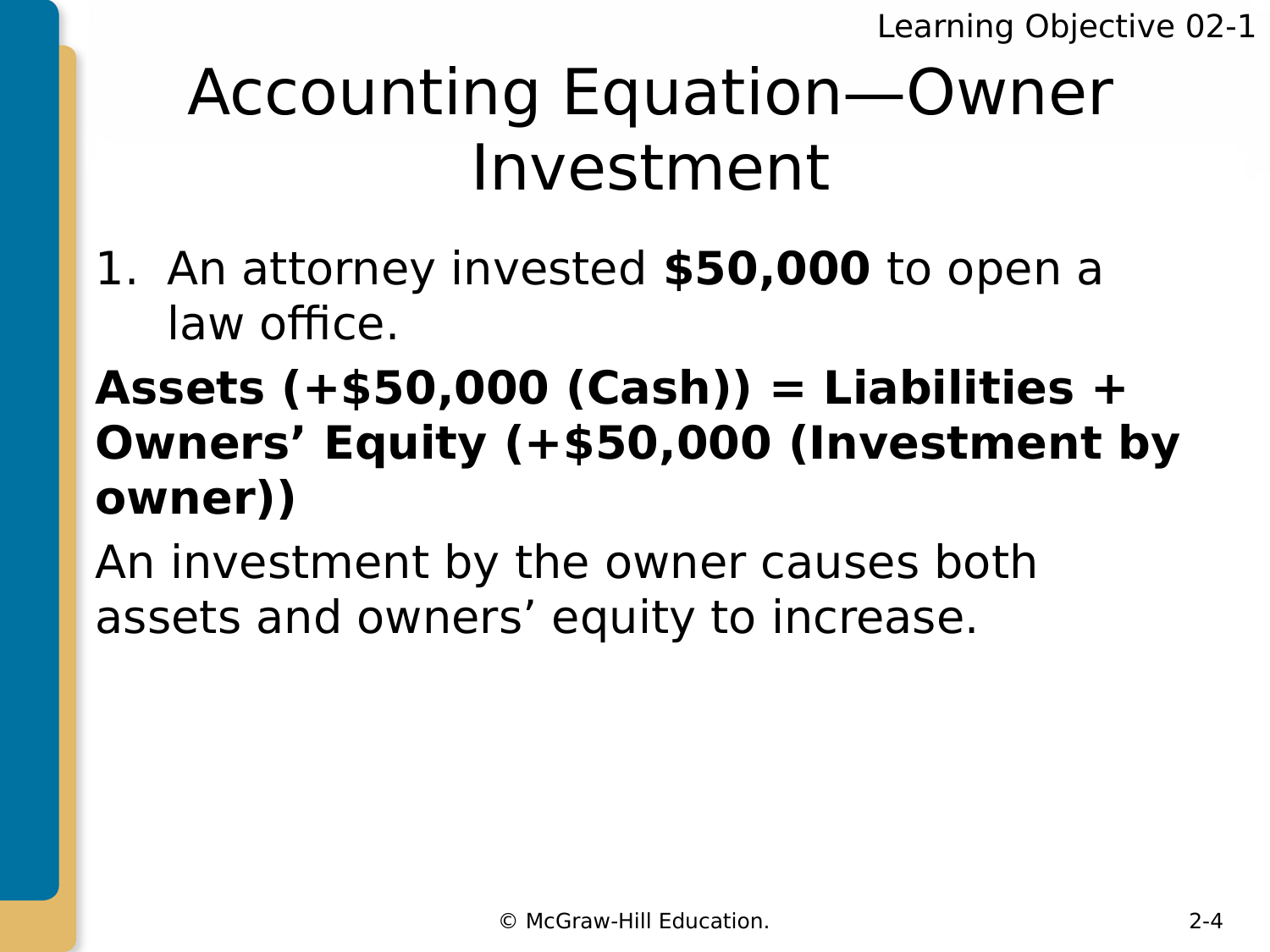

Learning Objective 02-1
# Accounting Equation—Owner Investment
An attorney invested $50,000 to open a law office.
Assets (+$50,000 (Cash)) = Liabilities + Owners’ Equity (+$50,000 (Investment by owner))
An investment by the owner causes both assets and owners’ equity to increase.